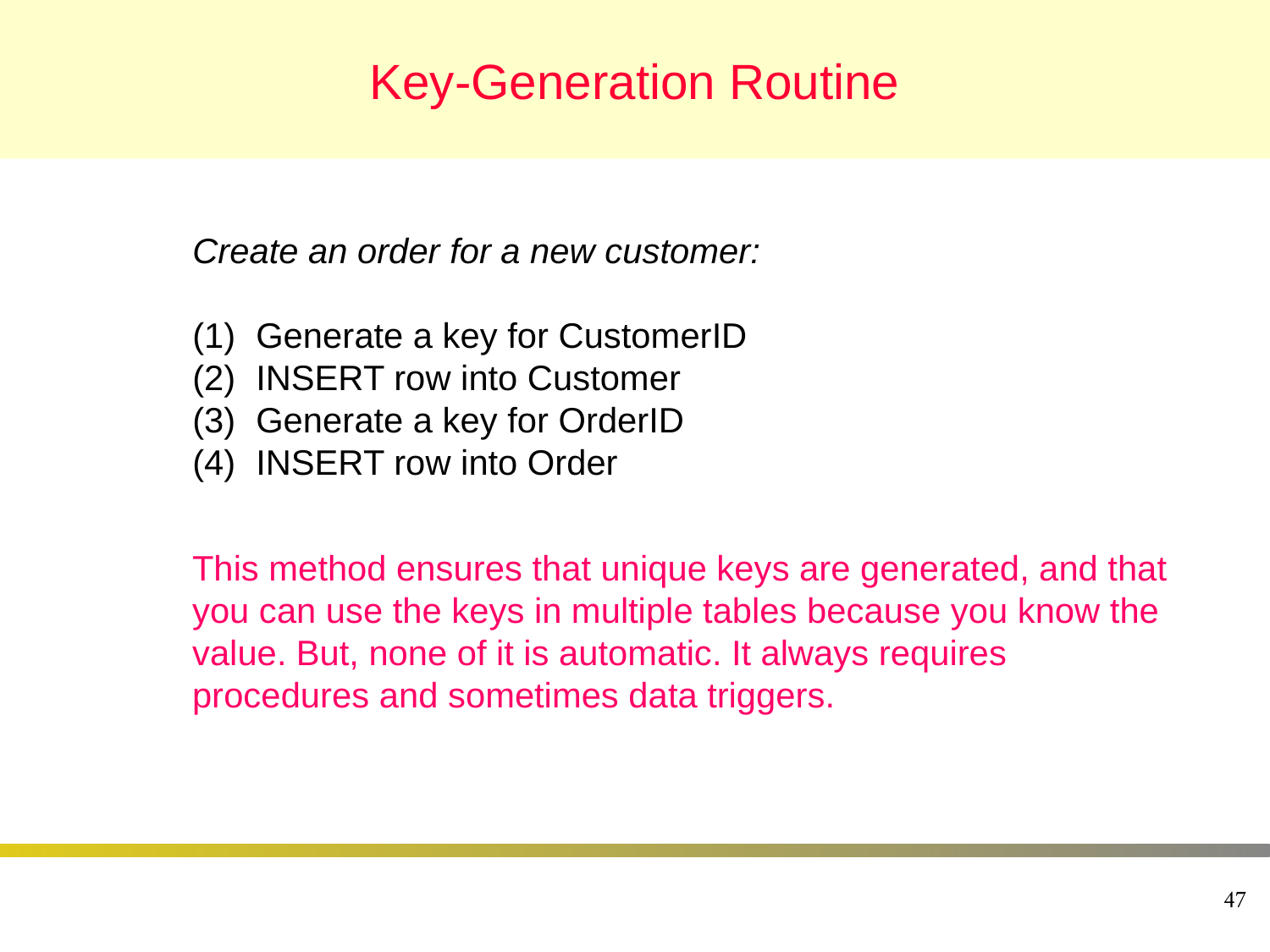

# Key-Generation Routine
Create an order for a new customer:

Generate a key for CustomerID
INSERT row into Customer
Generate a key for OrderID
INSERT row into Order
This method ensures that unique keys are generated, and that you can use the keys in multiple tables because you know the value. But, none of it is automatic. It always requires procedures and sometimes data triggers.
47